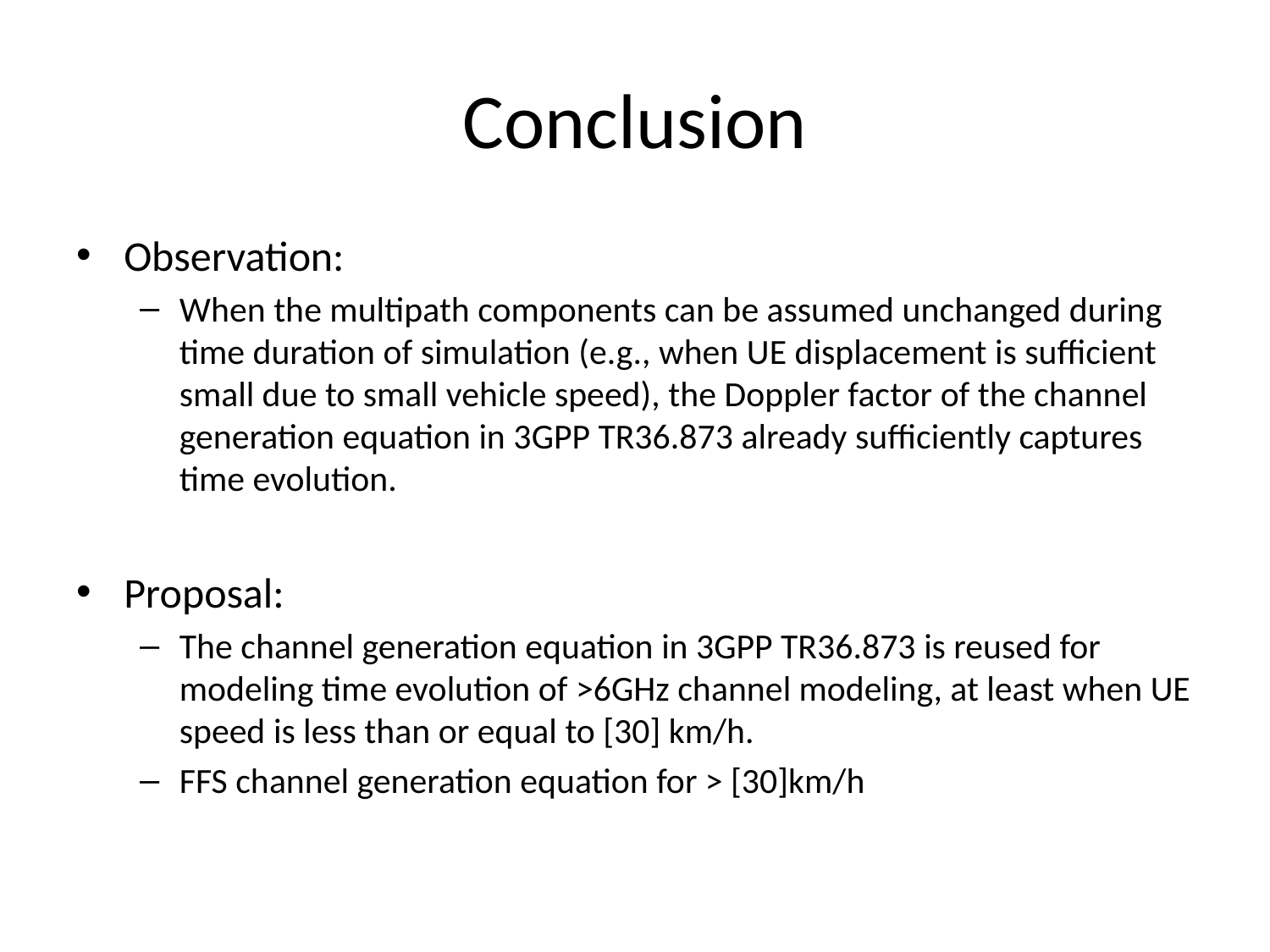

# Conclusion
Observation:
When the multipath components can be assumed unchanged during time duration of simulation (e.g., when UE displacement is sufficient small due to small vehicle speed), the Doppler factor of the channel generation equation in 3GPP TR36.873 already sufficiently captures time evolution.

Proposal:
The channel generation equation in 3GPP TR36.873 is reused for modeling time evolution of >6GHz channel modeling, at least when UE speed is less than or equal to [30] km/h.
FFS channel generation equation for > [30]km/h